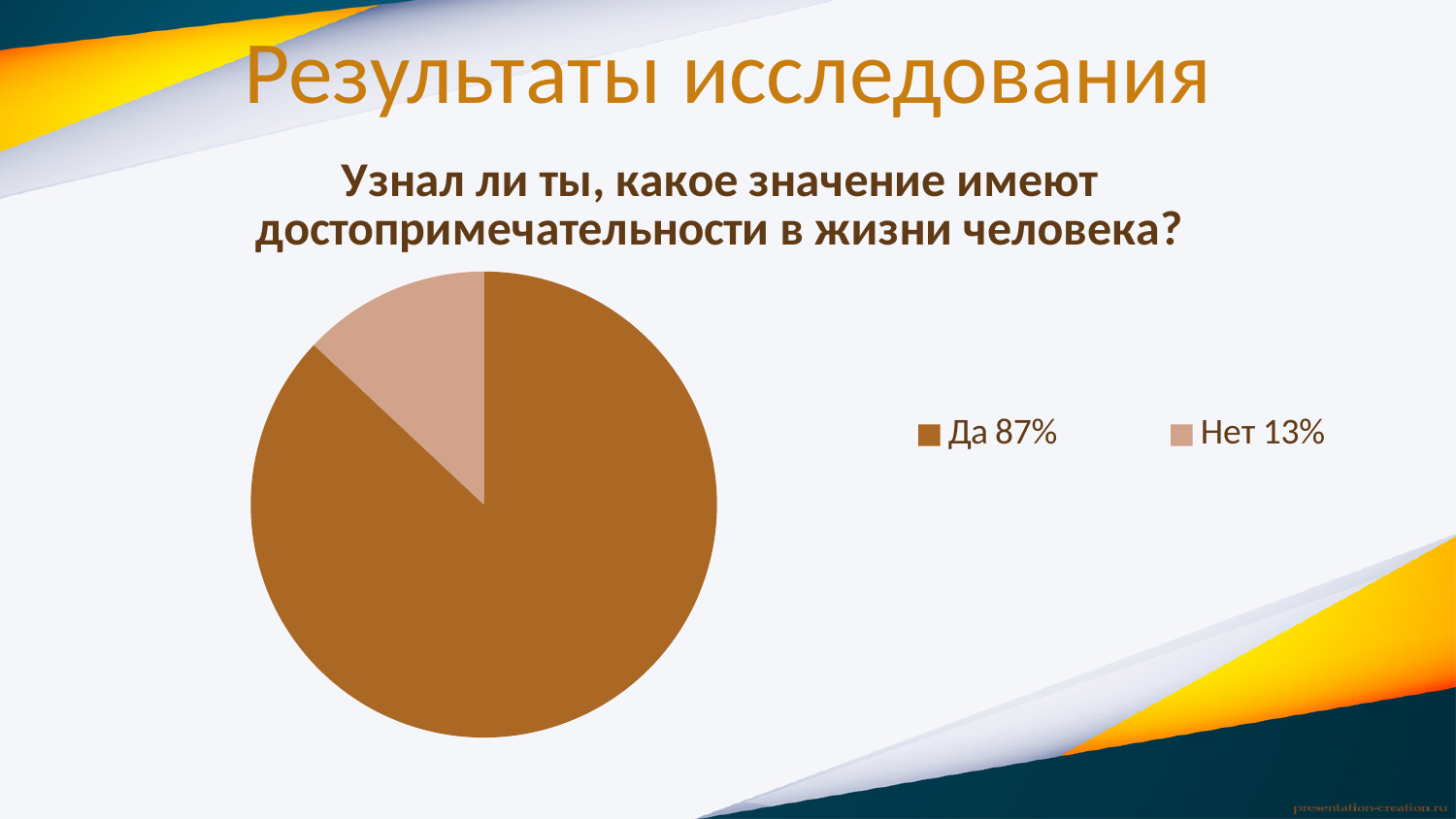

# Результаты исследования

### Chart: Узнал ли ты, какое значение имеют достопримечательности в жизни человека?

| Category | Места проживания |  |
|---|---|---|
| Да 87% | 0.8700000000000007 | None |
| Нет 13% | 0.13 | None |